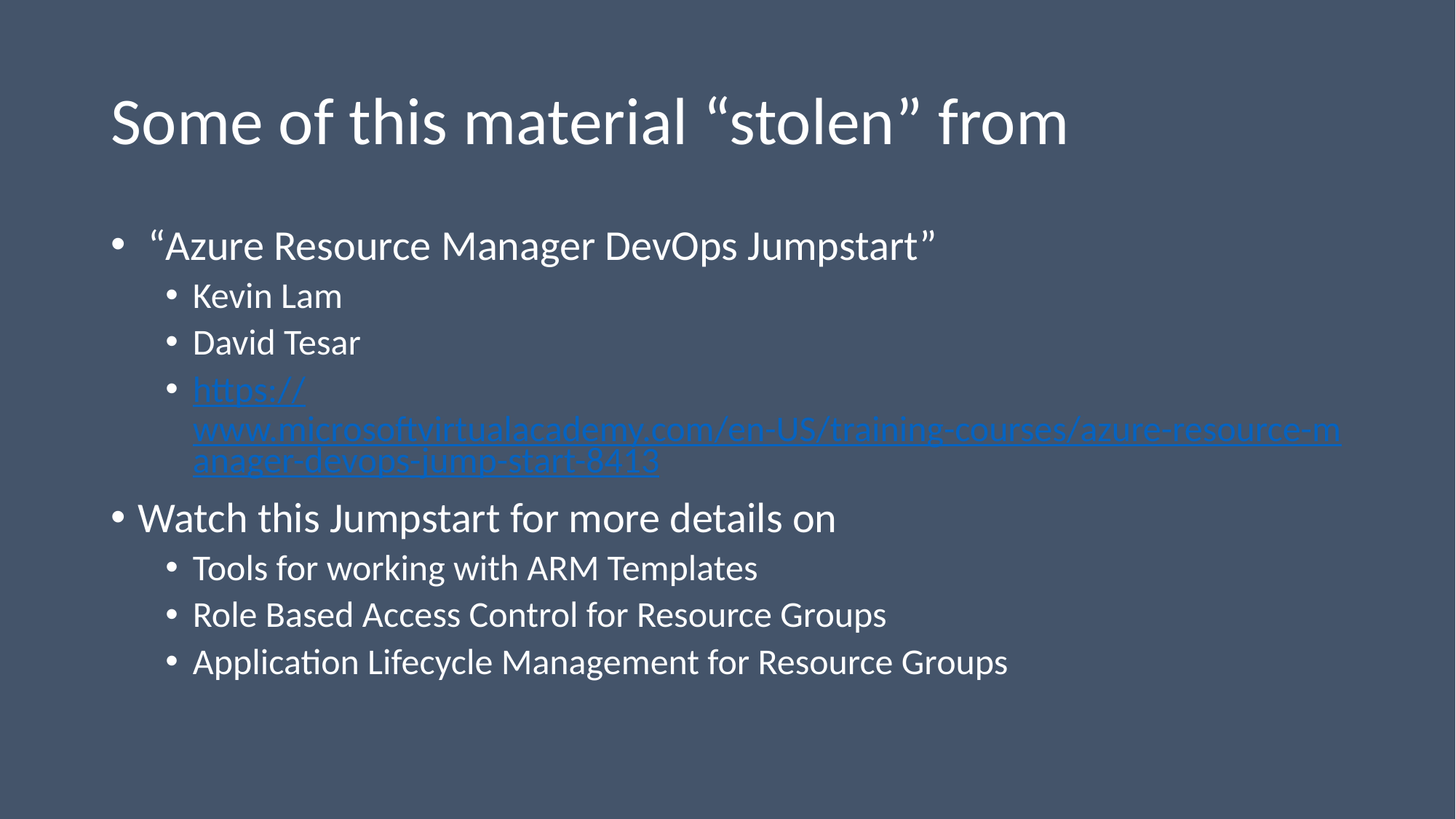

# Some of this material “stolen” from
 “Azure Resource Manager DevOps Jumpstart”
Kevin Lam
David Tesar
https://www.microsoftvirtualacademy.com/en-US/training-courses/azure-resource-manager-devops-jump-start-8413
Watch this Jumpstart for more details on
Tools for working with ARM Templates
Role Based Access Control for Resource Groups
Application Lifecycle Management for Resource Groups